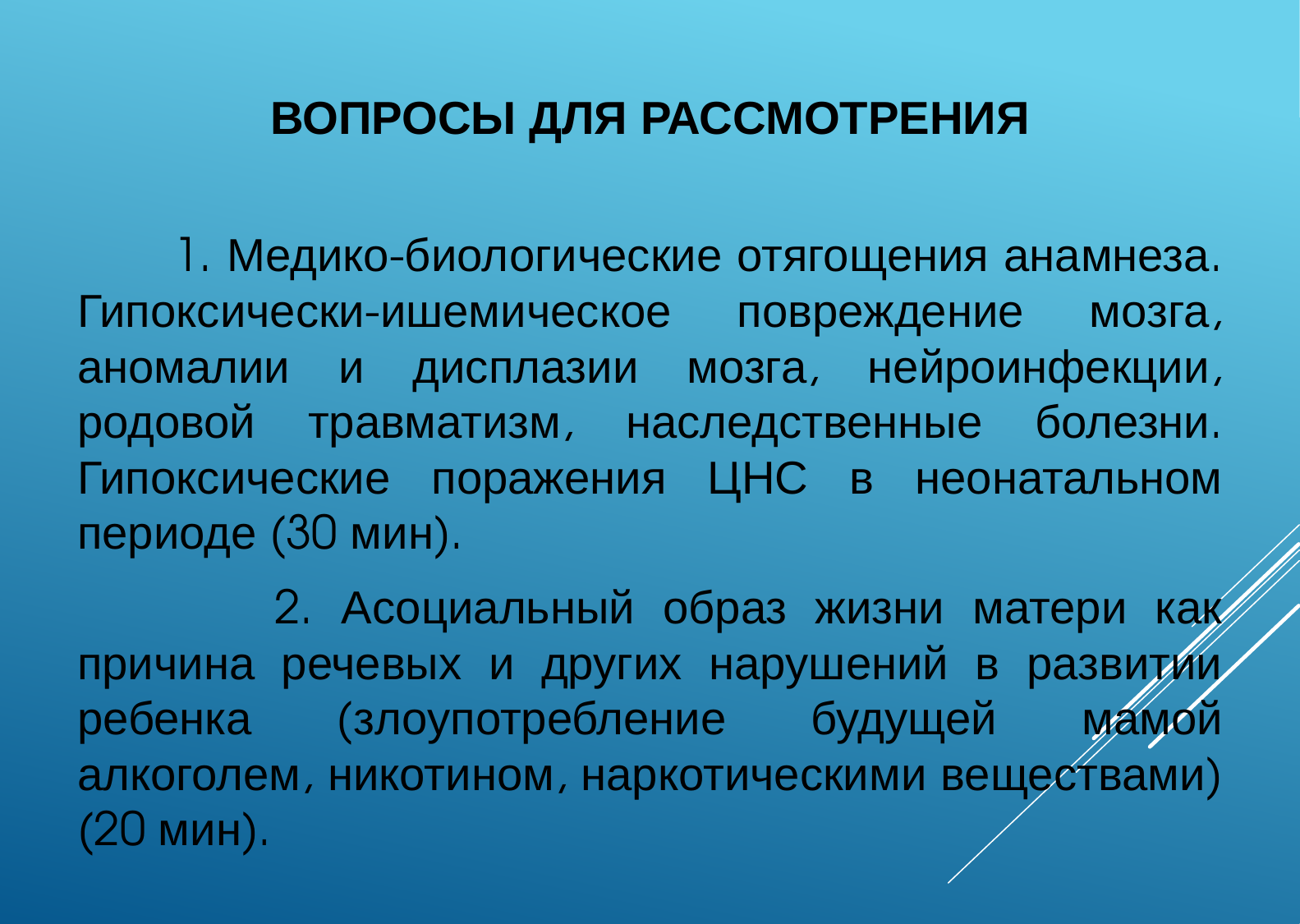

# Вопросы для рассмотрения
      1. Медико-биологические отягощения анамнеза. Гипоксически-ишемическое повреждение мозга, аномалии и дисплазии мозга, нейроинфекции, родовой травматизм, наследственные болезни. Гипоксические поражения ЦНС в неонатальном периоде (30 мин).
       2. Асоциальный образ жизни матери как причина речевых и других нарушений в развитии ребенка (злоупотребление будущей мамой алкоголем, никотином, наркотическими веществами) (20 мин).